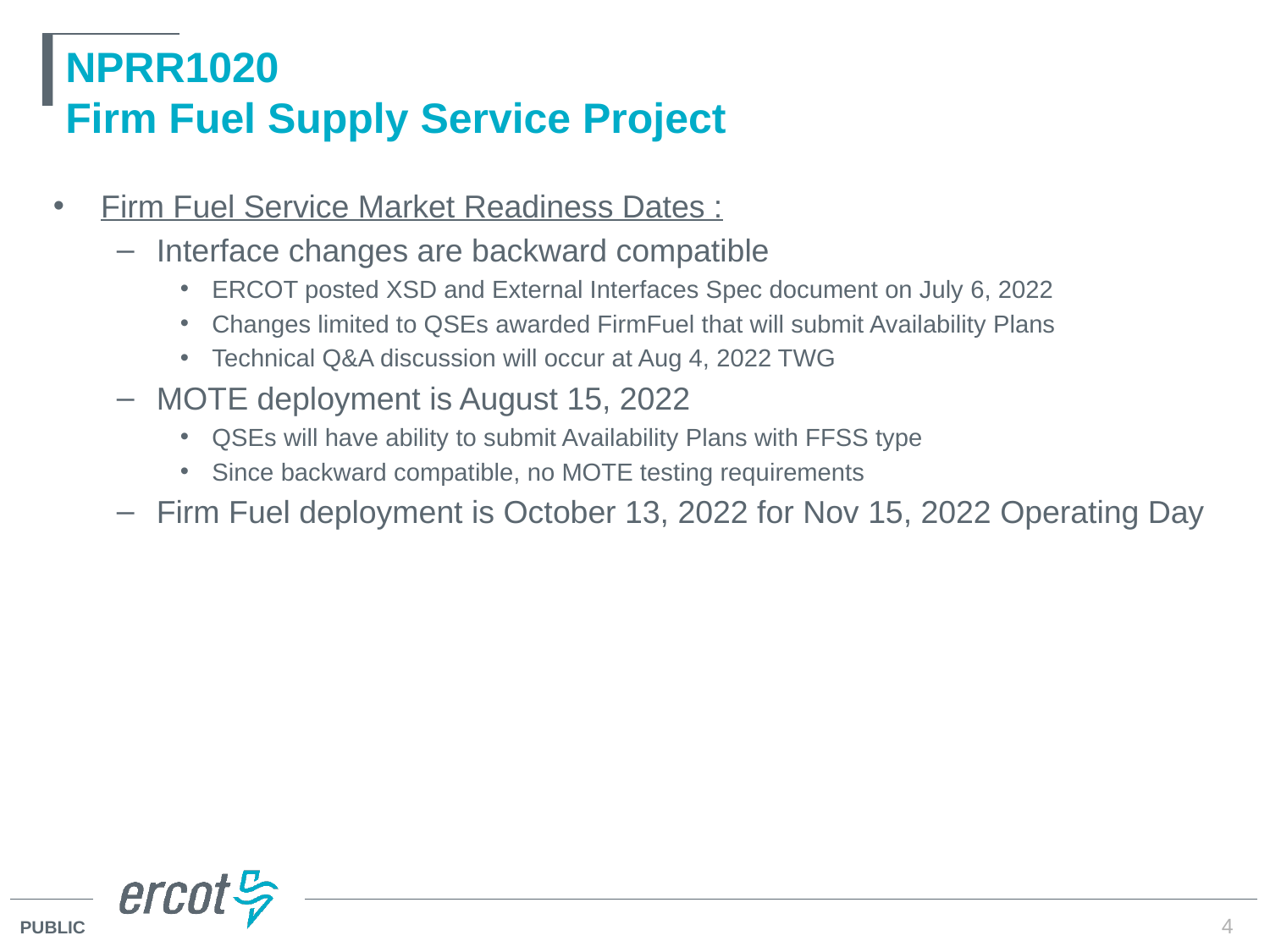

# NPRR1020 Firm Fuel Supply Service Project
Firm Fuel Service Market Readiness Dates :
Interface changes are backward compatible
ERCOT posted XSD and External Interfaces Spec document on July 6, 2022
Changes limited to QSEs awarded FirmFuel that will submit Availability Plans
Technical Q&A discussion will occur at Aug 4, 2022 TWG
MOTE deployment is August 15, 2022
QSEs will have ability to submit Availability Plans with FFSS type
Since backward compatible, no MOTE testing requirements
Firm Fuel deployment is October 13, 2022 for Nov 15, 2022 Operating Day
4